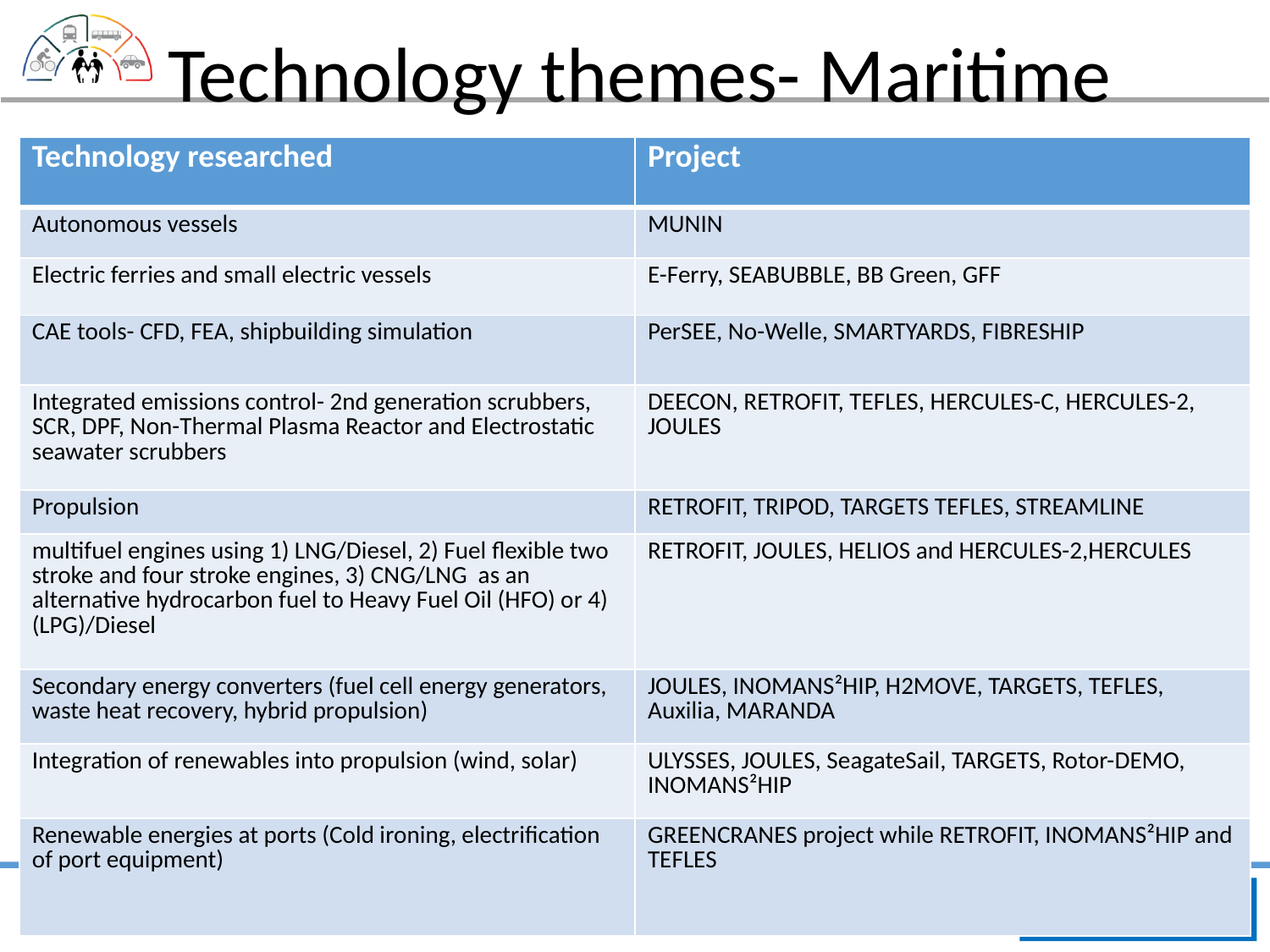

# Technology themes- Maritime
| Technology researched | Project |
| --- | --- |
| Autonomous vessels | MUNIN |
| Electric ferries and small electric vessels | E-Ferry, SEABUBBLE, BB Green, GFF |
| CAE tools- CFD, FEA, shipbuilding simulation | PerSEE, No-Welle, SMARTYARDS, FIBRESHIP |
| Integrated emissions control- 2nd generation scrubbers, SCR, DPF, Non-Thermal Plasma Reactor and Electrostatic seawater scrubbers | DEECON, RETROFIT, TEFLES, HERCULES-C, HERCULES-2, JOULES |
| Propulsion | RETROFIT, TRIPOD, TARGETS TEFLES, STREAMLINE |
| multifuel engines using 1) LNG/Diesel, 2) Fuel flexible two stroke and four stroke engines, 3) CNG/LNG as an alternative hydrocarbon fuel to Heavy Fuel Oil (HFO) or 4) (LPG)/Diesel | RETROFIT, JOULES, HELIOS and HERCULES-2,HERCULES |
| Secondary energy converters (fuel cell energy generators, waste heat recovery, hybrid propulsion) | JOULES, INOMANS²HIP, H2MOVE, TARGETS, TEFLES, Auxilia, MARANDA |
| Integration of renewables into propulsion (wind, solar) | ULYSSES, JOULES, SeagateSail, TARGETS, Rotor-DEMO, INOMANS²HIP |
| Renewable energies at ports (Cold ironing, electrification of port equipment) | GREENCRANES project while RETROFIT, INOMANS²HIP and TEFLES |